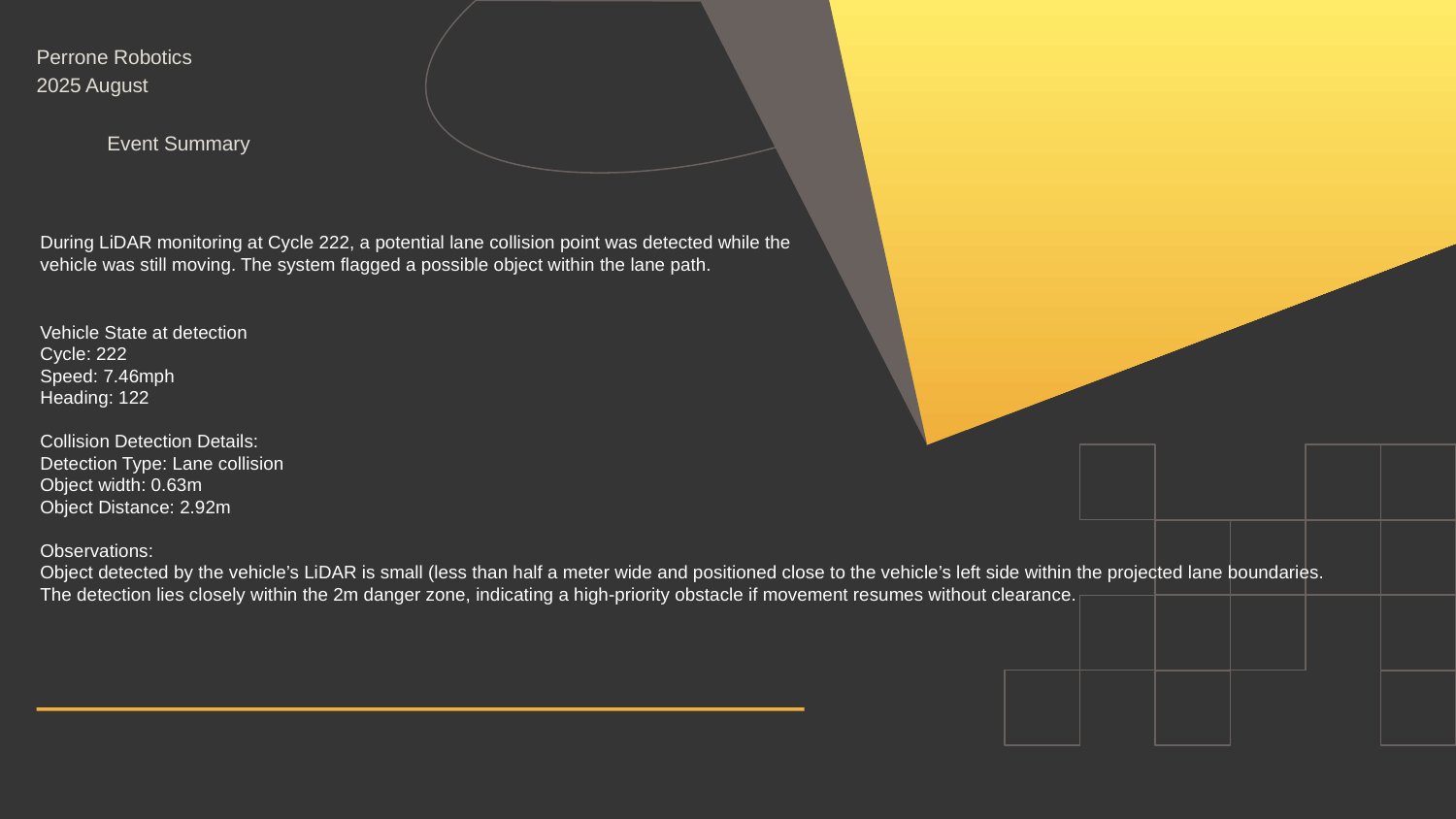

Perrone Robotics
2025 August
Event Summary
During LiDAR monitoring at Cycle 222, a potential lane collision point was detected while the vehicle was still moving. The system flagged a possible object within the lane path.
Vehicle State at detection
Cycle: 222
Speed: 7.46mph
Heading: 122

Collision Detection Details:
Detection Type: Lane collision
Object width: 0.63m
Object Distance: 2.92m

Observations:
Object detected by the vehicle’s LiDAR is small (less than half a meter wide and positioned close to the vehicle’s left side within the projected lane boundaries.
The detection lies closely within the 2m danger zone, indicating a high-priority obstacle if movement resumes without clearance.